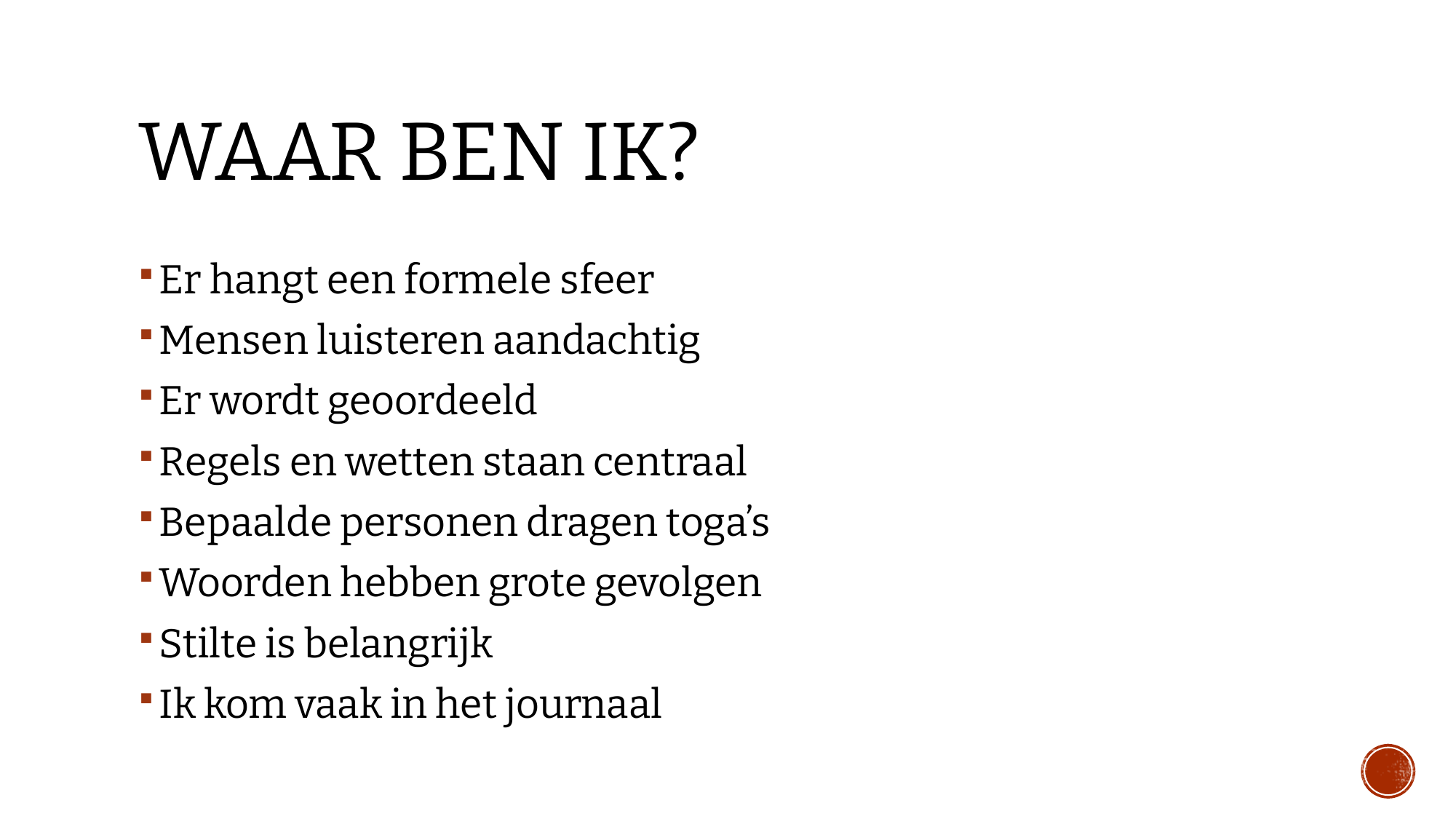

# Waar ben ik?
Er hangt een formele sfeer
Mensen luisteren aandachtig
Er wordt geoordeeld
Regels en wetten staan centraal
Bepaalde personen dragen toga’s
Woorden hebben grote gevolgen
Stilte is belangrijk
Ik kom vaak in het journaal